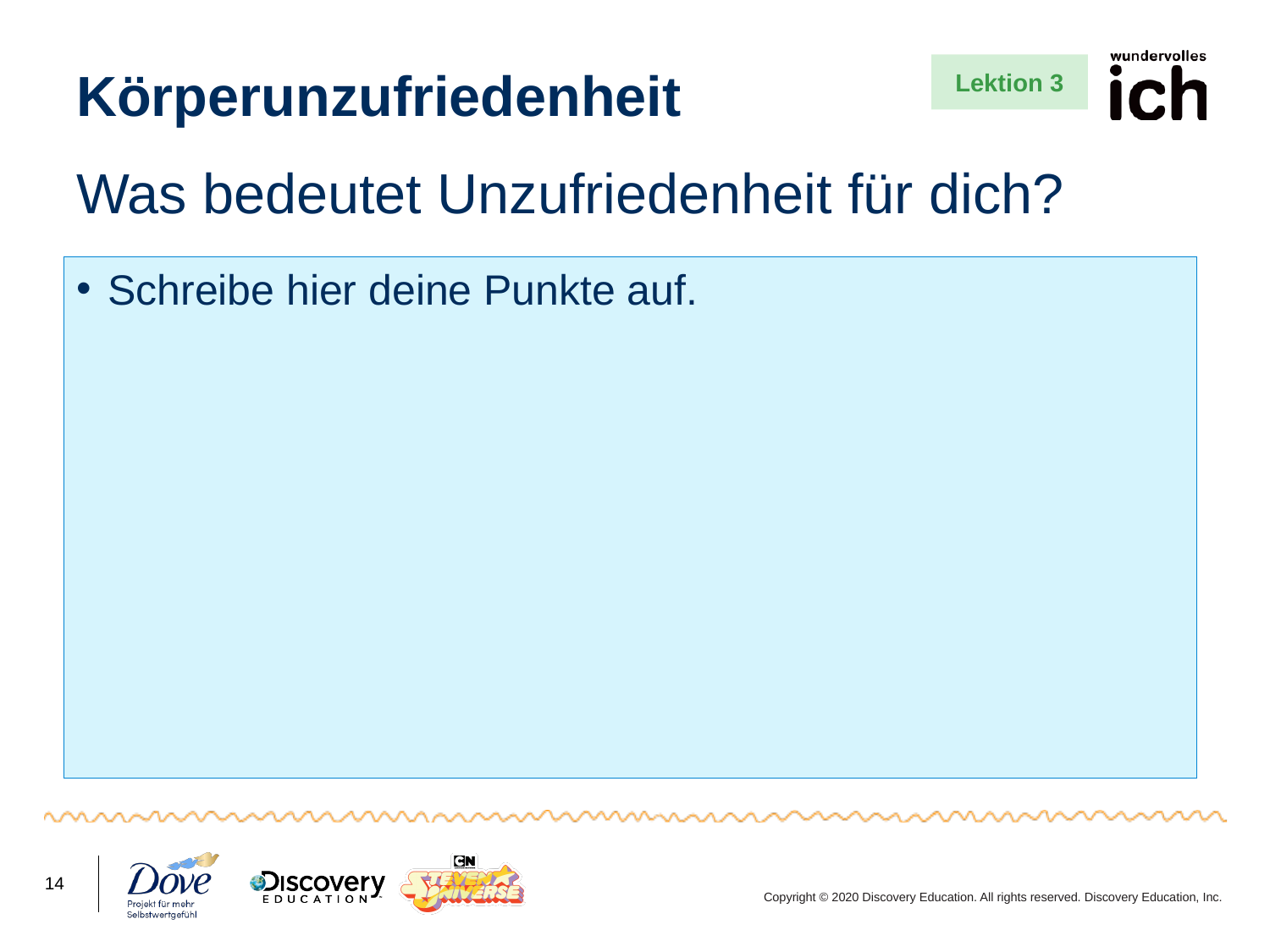

# Körperunzufriedenheit
Lektion 3
Was bedeutet Unzufriedenheit für dich?
Schreibe hier deine Punkte auf.